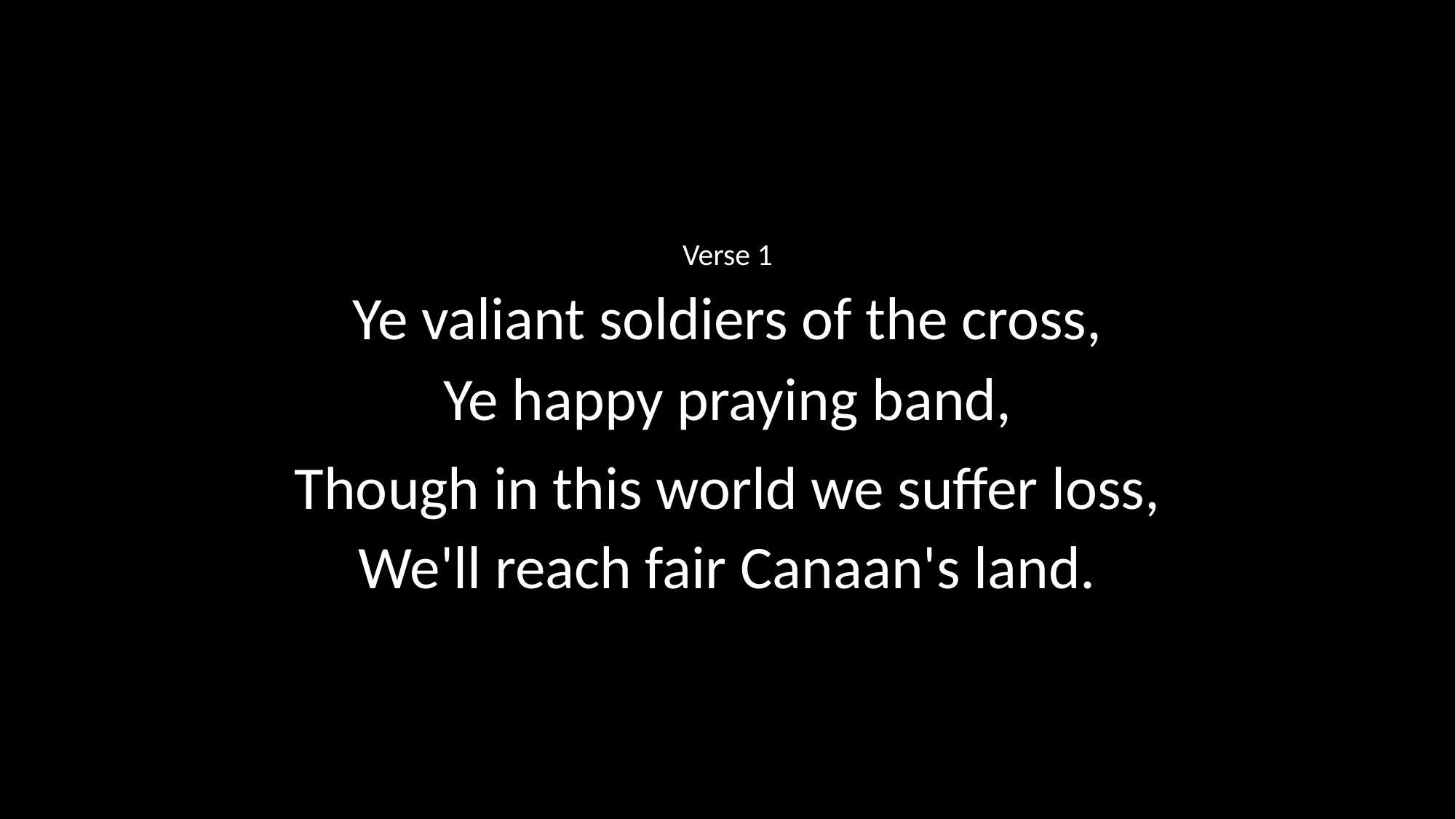

Verse 1
Ye valiant soldiers of the cross,
Ye happy praying band,
Though in this world we suffer loss,
We'll reach fair Canaan's land.